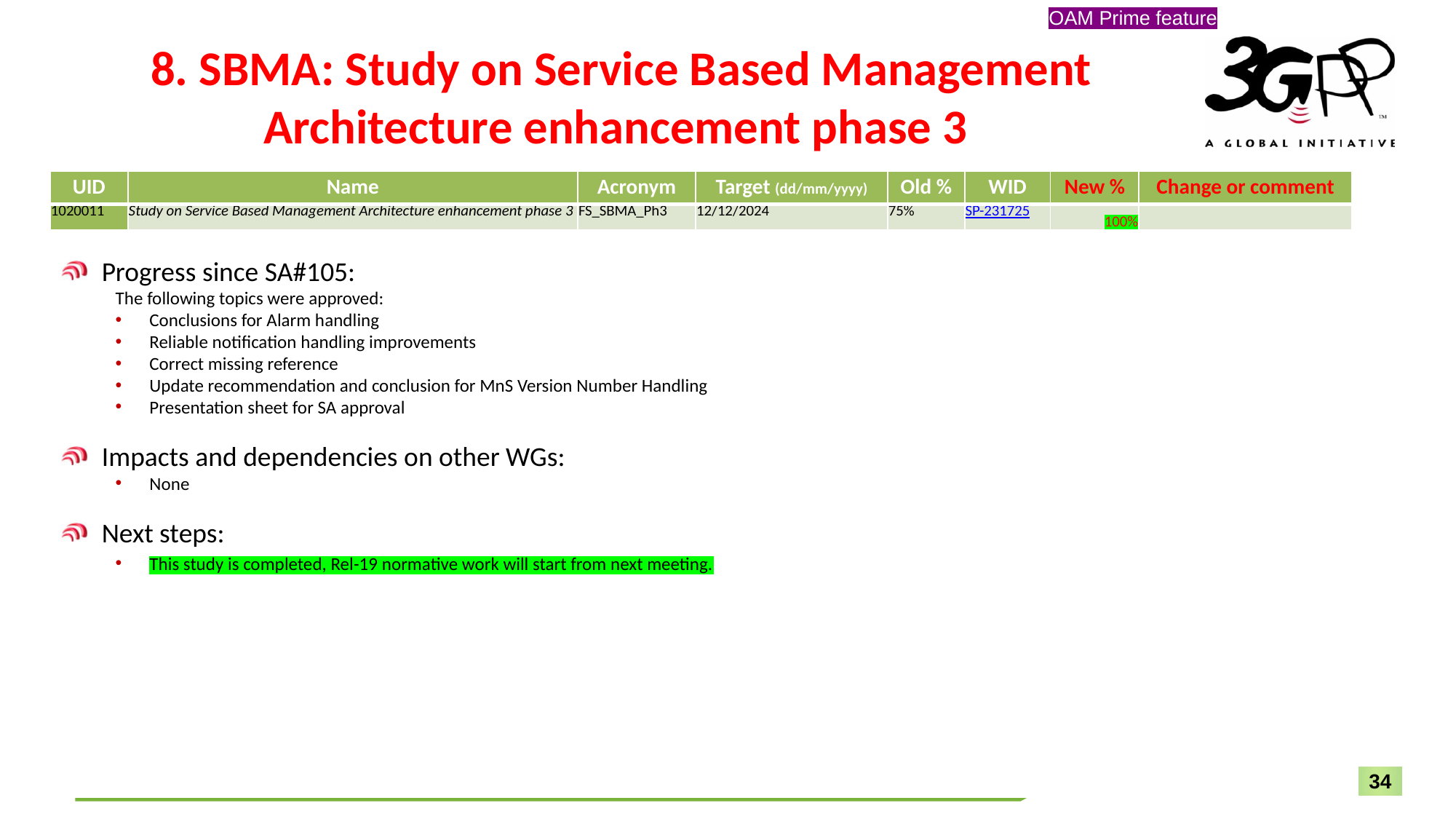

OAM Prime feature
# 8. SBMA: Study on Service Based Management Architecture enhancement phase 3
| UID | Name | Acronym | Target (dd/mm/yyyy) | Old % | WID | New % | Change or comment |
| --- | --- | --- | --- | --- | --- | --- | --- |
| 1020011 | Study on Service Based Management Architecture enhancement phase 3 | FS\_SBMA\_Ph3 | 12/12/2024 | 75% | SP-231725 | 100% |  |
Progress since SA#105:
The following topics were approved:
Conclusions for Alarm handling
Reliable notification handling improvements
Correct missing reference
Update recommendation and conclusion for MnS Version Number Handling
Presentation sheet for SA approval

Impacts and dependencies on other WGs:
None

Next steps:
This study is completed, Rel-19 normative work will start from next meeting.